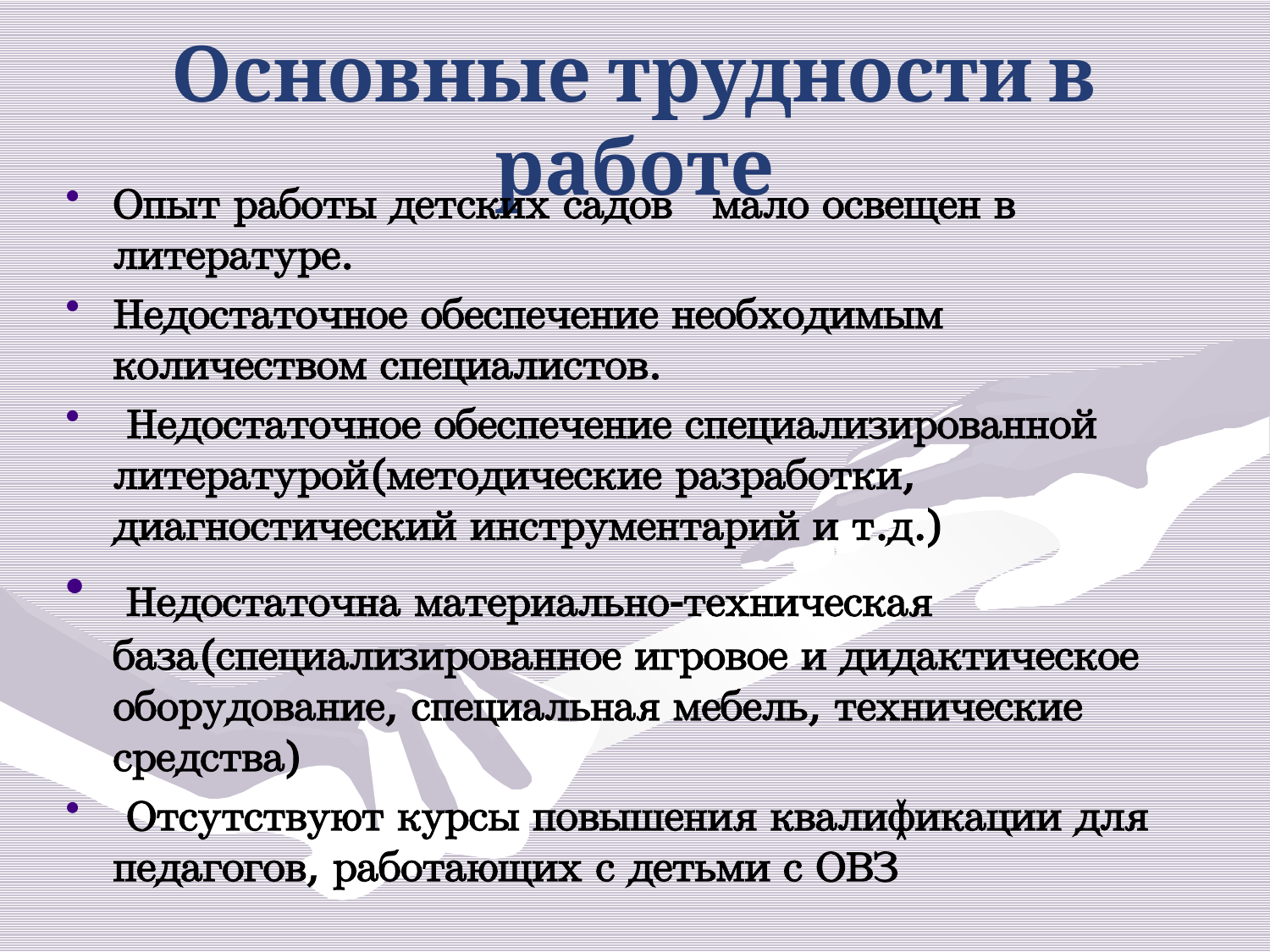

# Основные трудности в работе
Опыт работы детских садов   мало освещен в литературе.
Недостаточное обеспечение необходимым количеством специалистов.
 Недостаточное обеспечение специализированной  литературой(методические разработки, диагностический инструментарий и т.д.)
 Недостаточна материально-техническая база(специализированное игровое и дидактическое оборудование, специальная мебель, технические средства)
 Отсутствуют курсы повышения квалификации для педагогов, работающих с детьми с ОВЗ